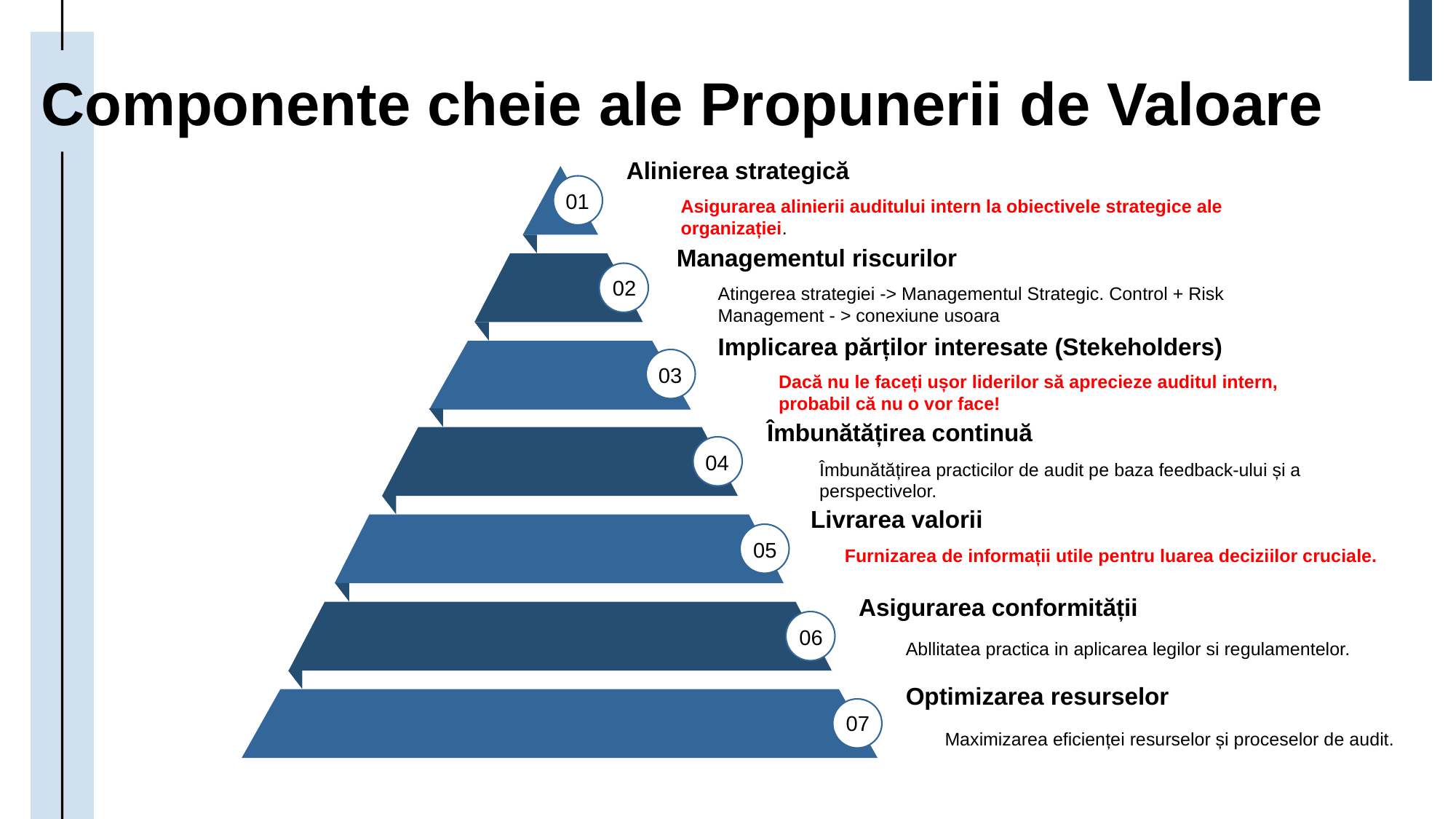

Componente cheie ale Propunerii de Valoare
Alinierea strategică

01
Asigurarea alinierii auditului intern la obiectivele strategice ale organizației.

Managementul riscurilor

02
Atingerea strategiei -> Managementul Strategic. Control + Risk Management - > conexiune usoara

Implicarea părților interesate (Stekeholders)

03
Dacă nu le faceți ușor liderilor să aprecieze auditul intern, probabil că nu o vor face!

Îmbunătățirea continuă

04
Îmbunătățirea practicilor de audit pe baza feedback-ului și a perspectivelor.

Livrarea valorii

05
Furnizarea de informații utile pentru luarea deciziilor cruciale.

Asigurarea conformității

06
Abllitatea practica in aplicarea legilor si regulamentelor.

Optimizarea resurselor

07
Maximizarea eficienței resurselor și proceselor de audit.